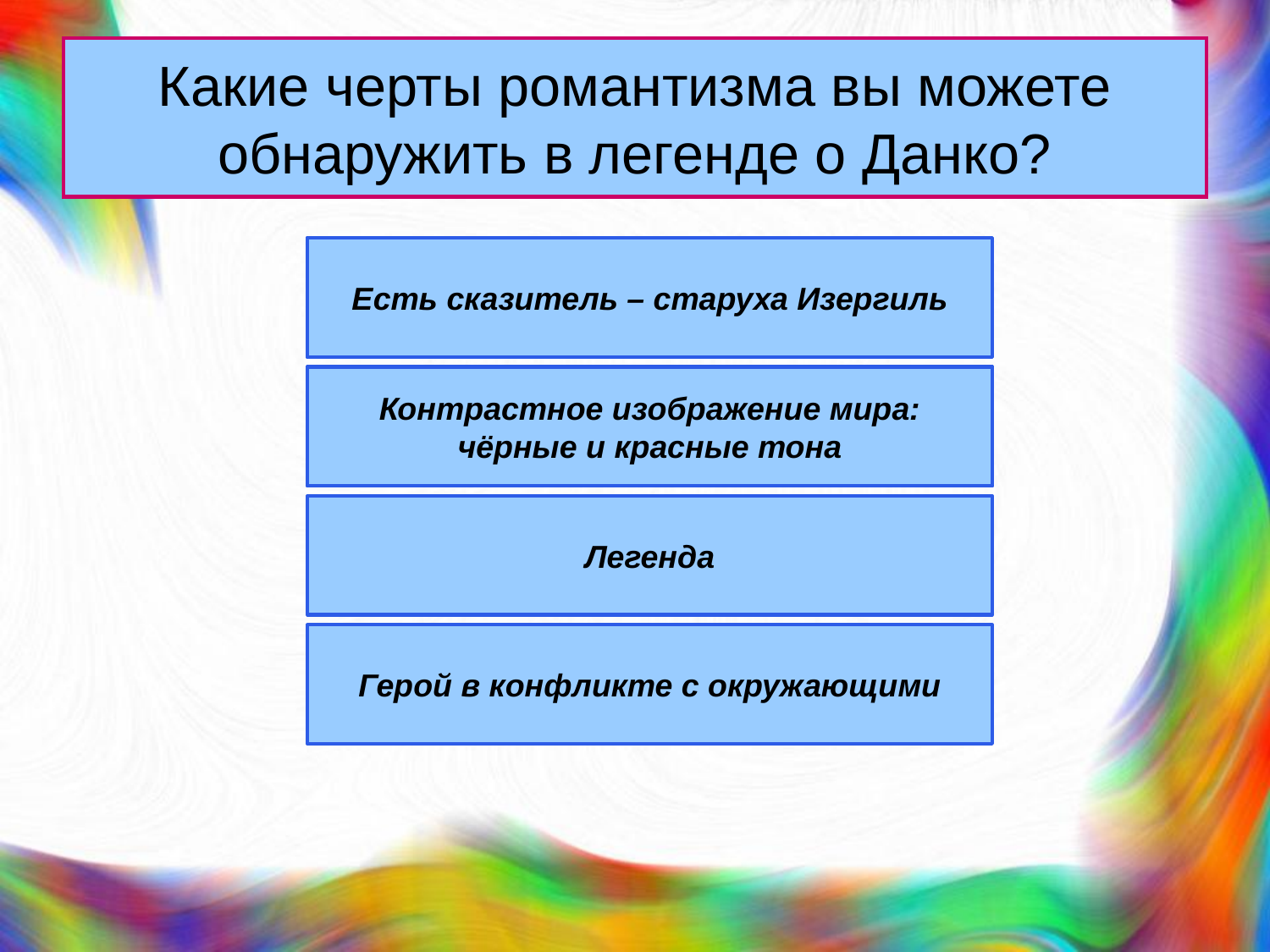

# Какие черты романтизма вы можете обнаружить в легенде о Данко?
Герой на голову выше остальных
Есть сказитель – старуха Изергиль
Экзотическая среда
Контрастное изображение мира: чёрные и красные тона
Легенда
Герой в конфликте с окружающими